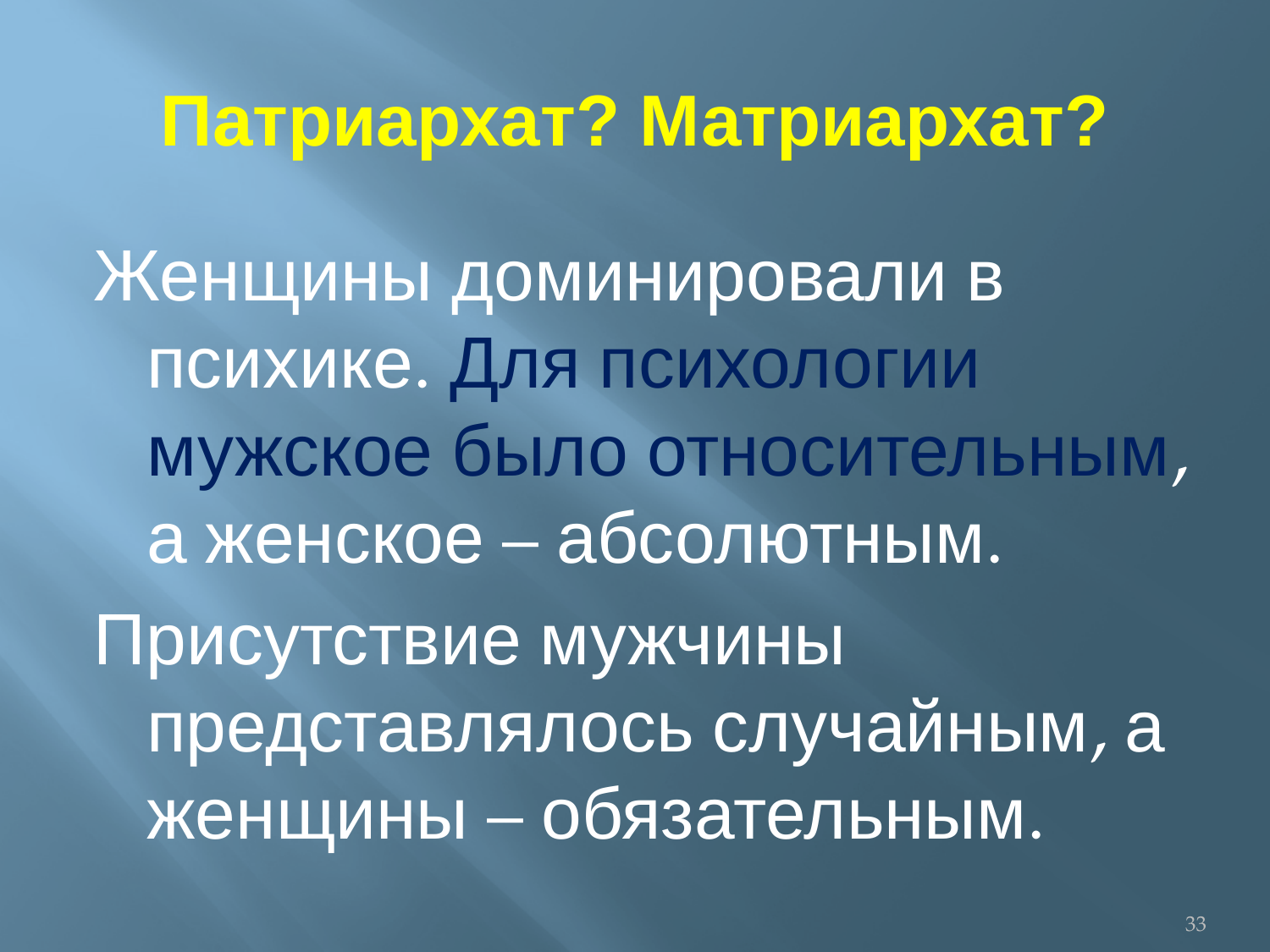

# Патриархат? Матриархат?
Женщины доминировали в психике. Для психологии мужское было относительным, а женское – абсолютным.
Присутствие мужчины представлялось случайным, а женщины – обязательным.
33